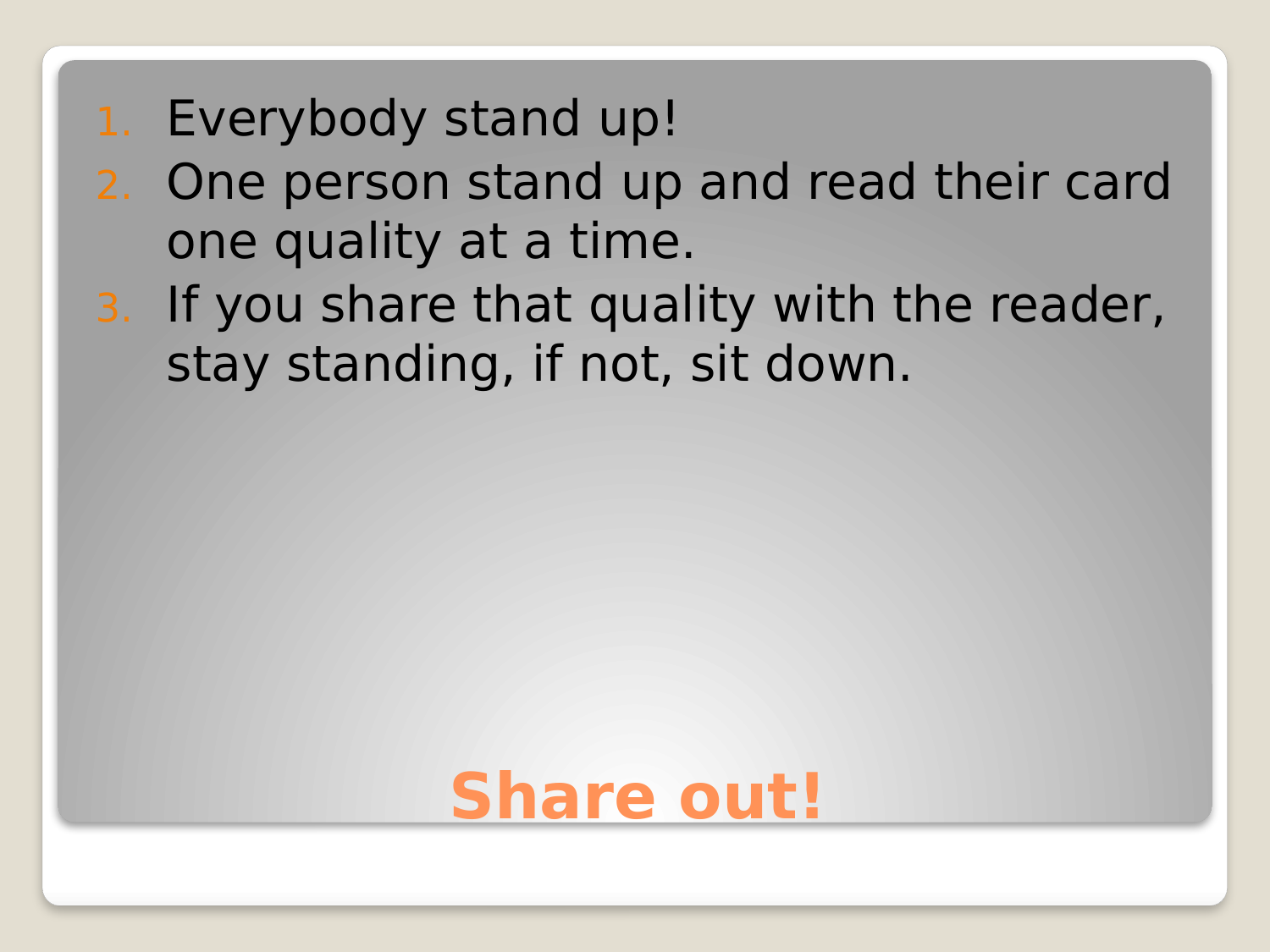

Everybody stand up!
One person stand up and read their card one quality at a time.
If you share that quality with the reader, stay standing, if not, sit down.
# Share out!